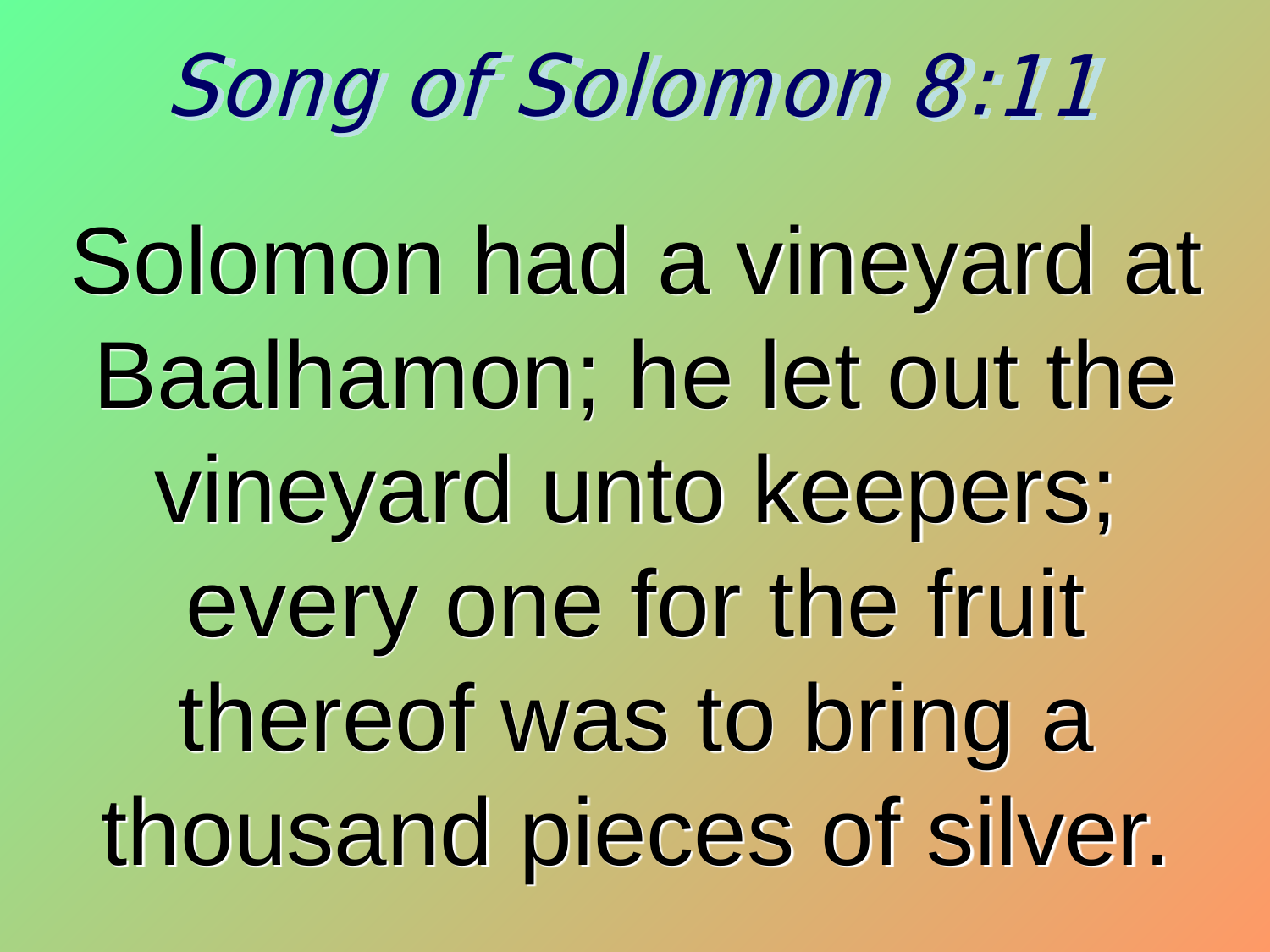

Song of Solomon 8:11
Solomon had a vineyard at Baalhamon; he let out the vineyard unto keepers; every one for the fruit thereof was to bring a thousand pieces of silver.